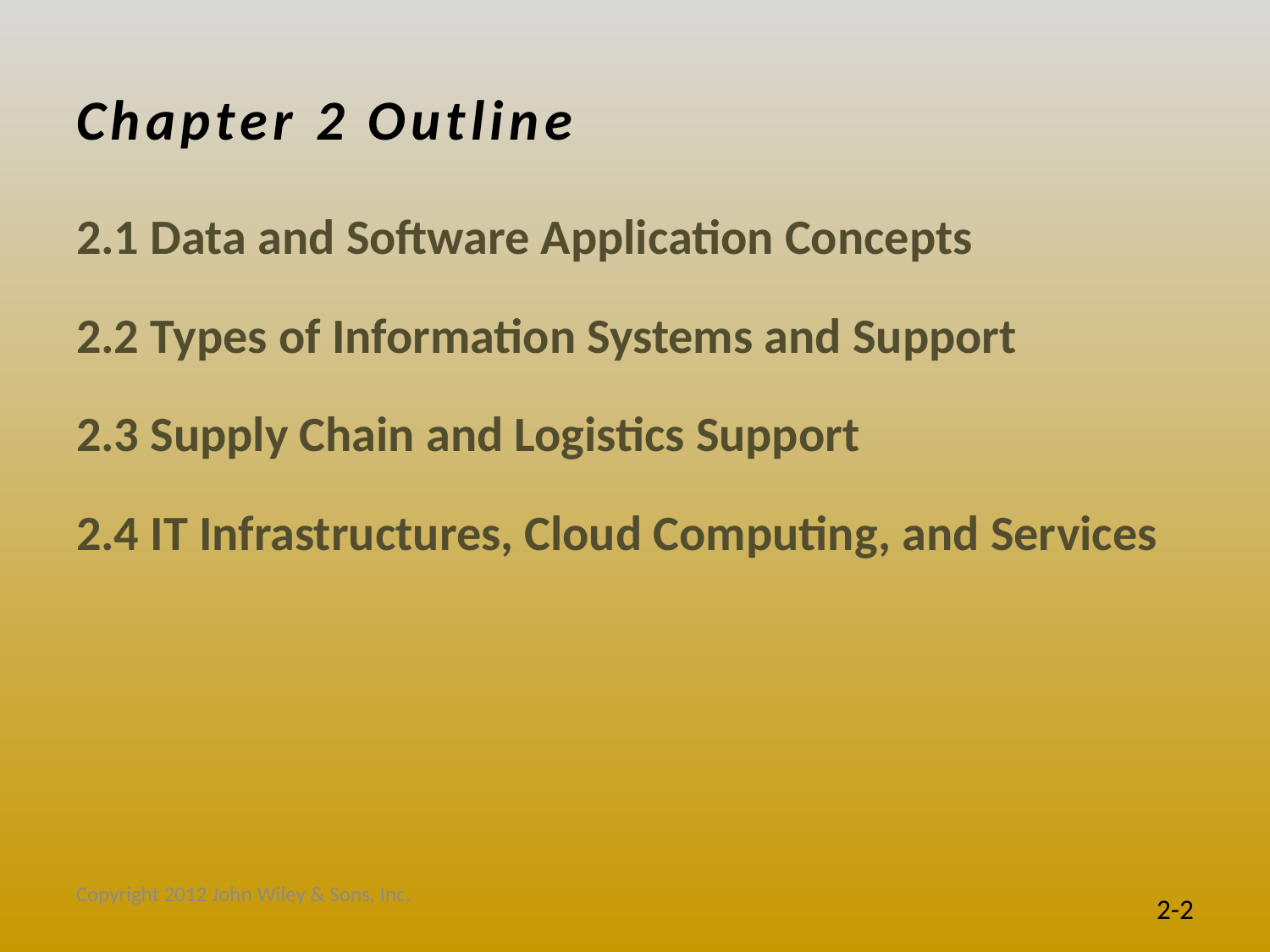

# Chapter 2 Outline
2.1 Data and Software Application Concepts
2.2 Types of Information Systems and Support
2.3 Supply Chain and Logistics Support
2.4 IT Infrastructures, Cloud Computing, and Services
Copyright 2012 John Wiley & Sons, Inc.
2-2